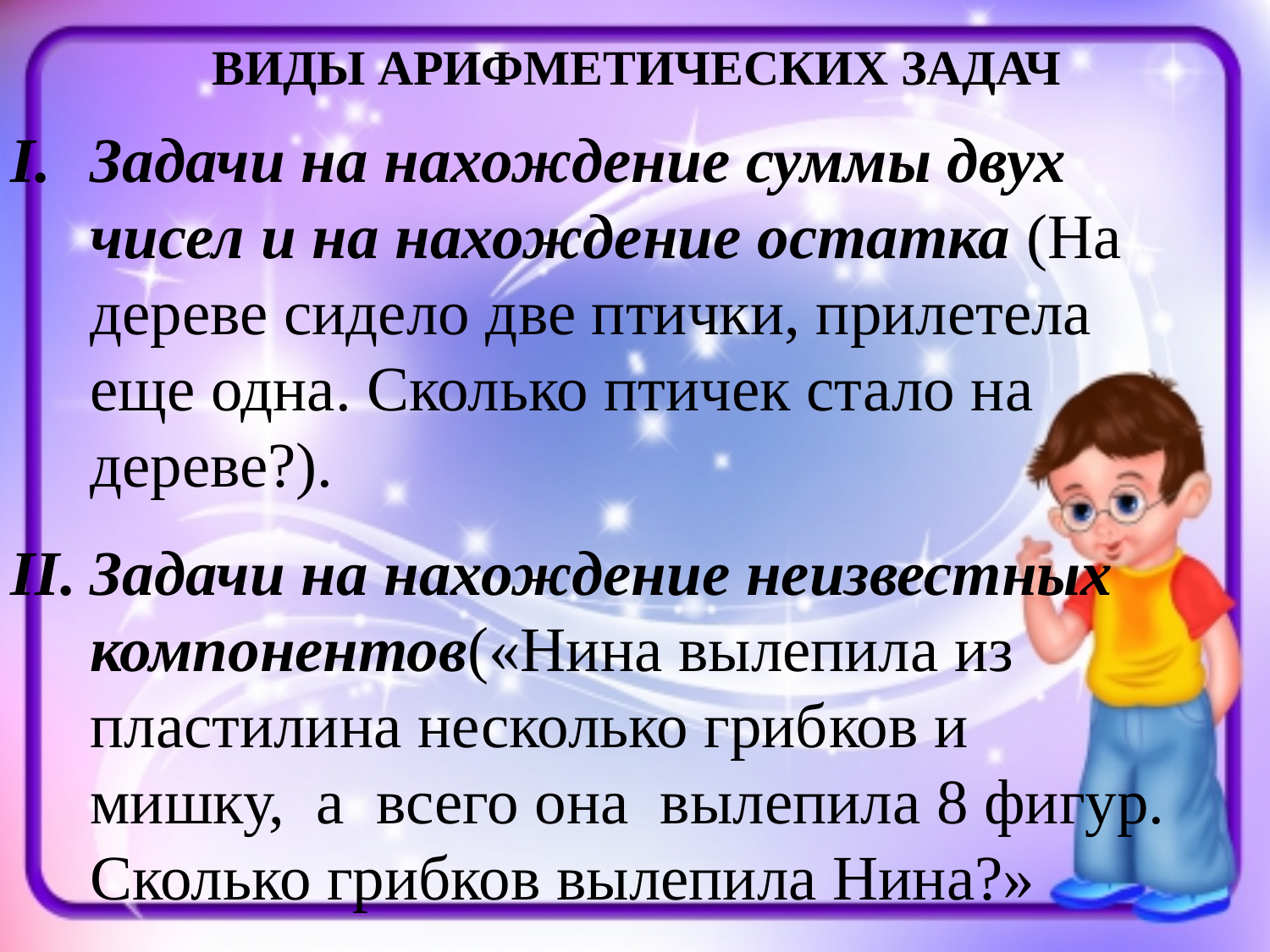

# ВИДЫ АРИФМЕТИЧЕСКИХ ЗАДАЧ
Задачи на нахождение суммы двух чисел и на нахождение остатка (На дереве сидело две птички, прилетела еще одна. Сколько птичек стало на дереве?).

Задачи на нахождение неизвестных компонентов(«Нина вылепила из пластилина несколько гриб­ков и  мишку,  а  всего она  вылепила 8 фигур.  Сколько грибков вылепила Нина?»